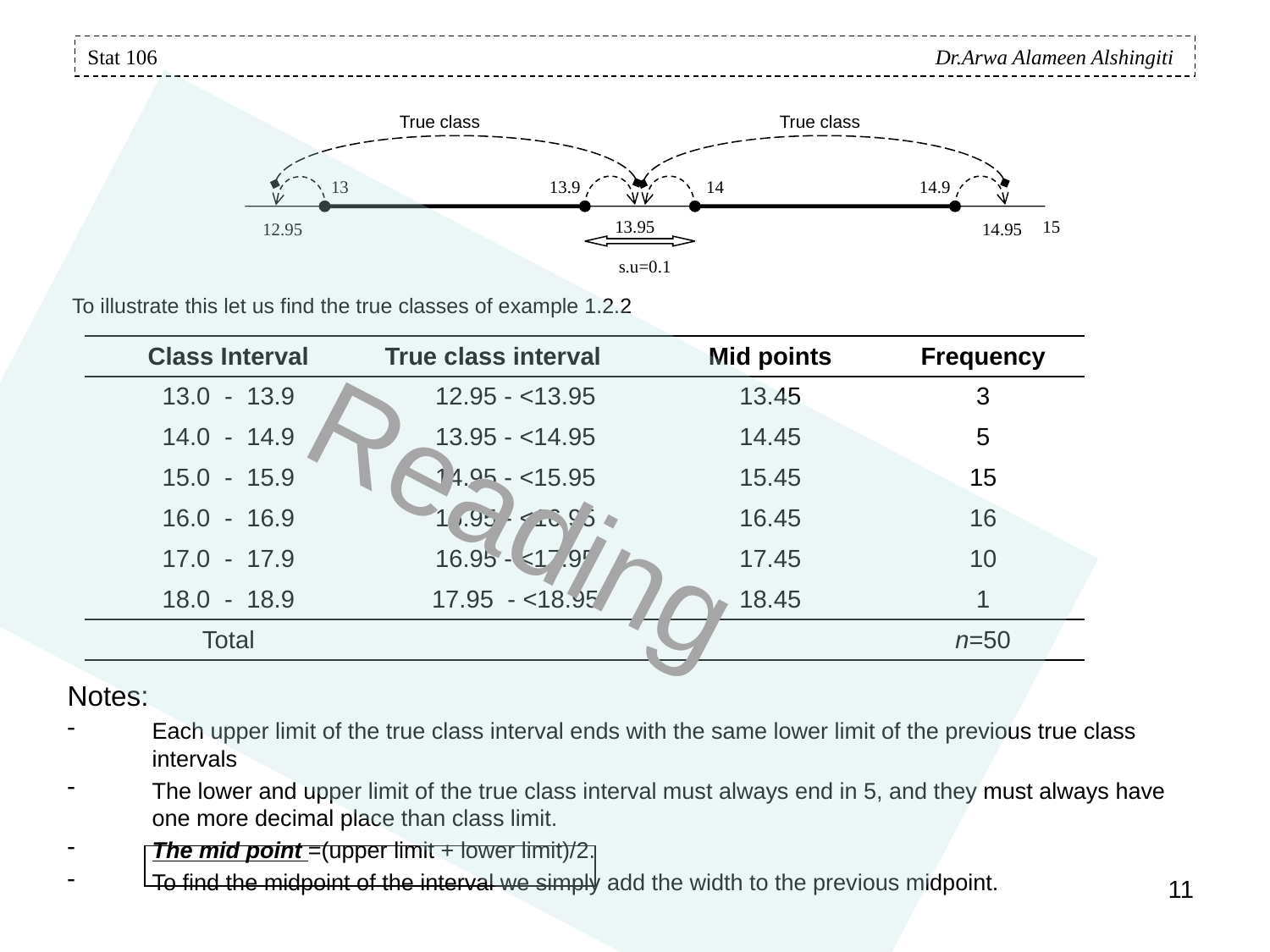

Stat 106                                                                                                                                                   Dr.Arwa Alameen Alshingiti

True class
True class
13
13.9
14
14.9

13.95
15

12.95
14.95

s.u=0.1

Reading
 To illustrate this let us find the true classes of example 1.2.2

Notes:
Each upper limit of the true class interval ends with the same lower limit of the previous true class intervals
The lower and upper limit of the true class interval must always end in 5, and they must always have one more decimal place than class limit.
The mid point =(upper limit + lower limit)/2.
To find the midpoint of the interval we simply add the width to the previous midpoint.

| Class Interval | True class interval | Mid points | Frequency |
| --- | --- | --- | --- |
| 13.0 - 13.9 | 12.95 - <13.95 | 13.45 | 3 |
| 14.0 - 14.9 | 13.95 - <14.95 | 14.45 | 5 |
| 15.0 - 15.9 | 14.95 - <15.95 | 15.45 | 15 |
| 16.0 - 16.9 | 16.95 - <16.95 | 16.45 | 16 |
| 17.0 - 17.9 | 16.95 - <17.95 | 17.45 | 10 |
| 18.0 - 18.9 | 17.95 - <18.95 | 18.45 | 1 |
| Total |  |  | n=50 |

11